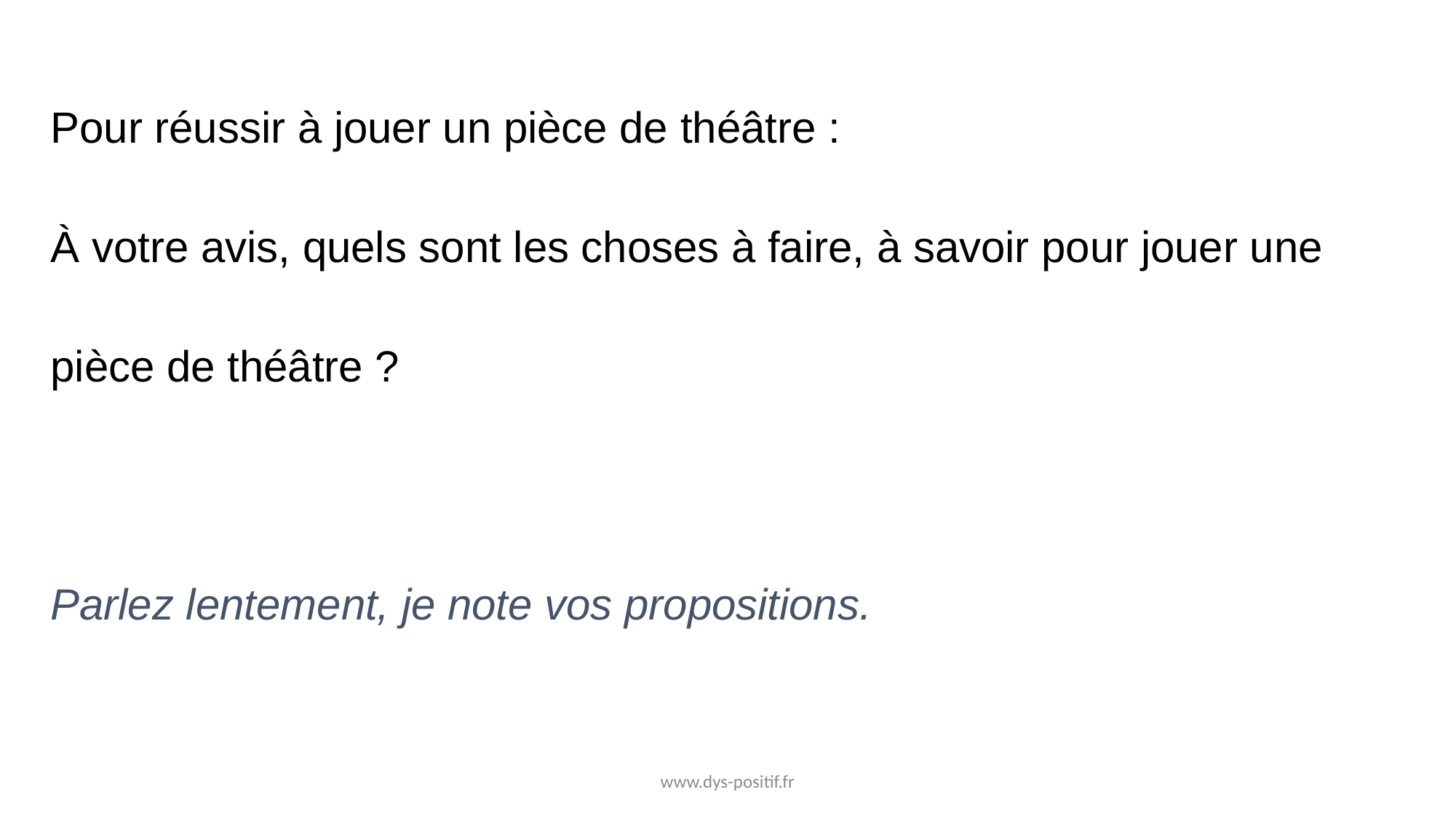

Pour réussir à jouer un pièce de théâtre :
À votre avis, quels sont les choses à faire, à savoir pour jouer une
pièce de théâtre ?

Parlez lentement, je note vos propositions.
www.dys-positif.fr